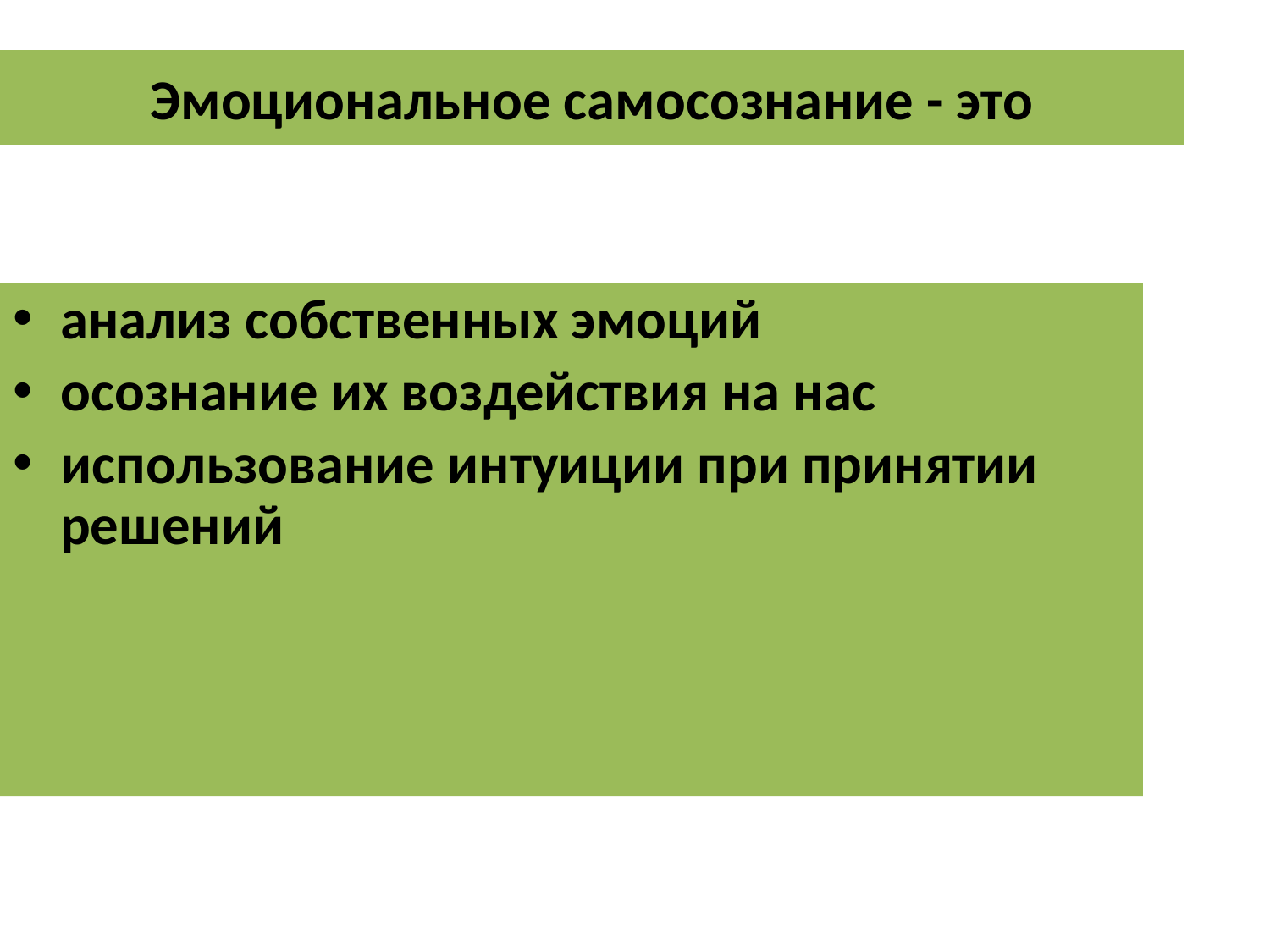

Эмоциональное самосознание - это
анализ собственных эмоций
осознание их воздействия на нас
использование интуиции при принятии решений